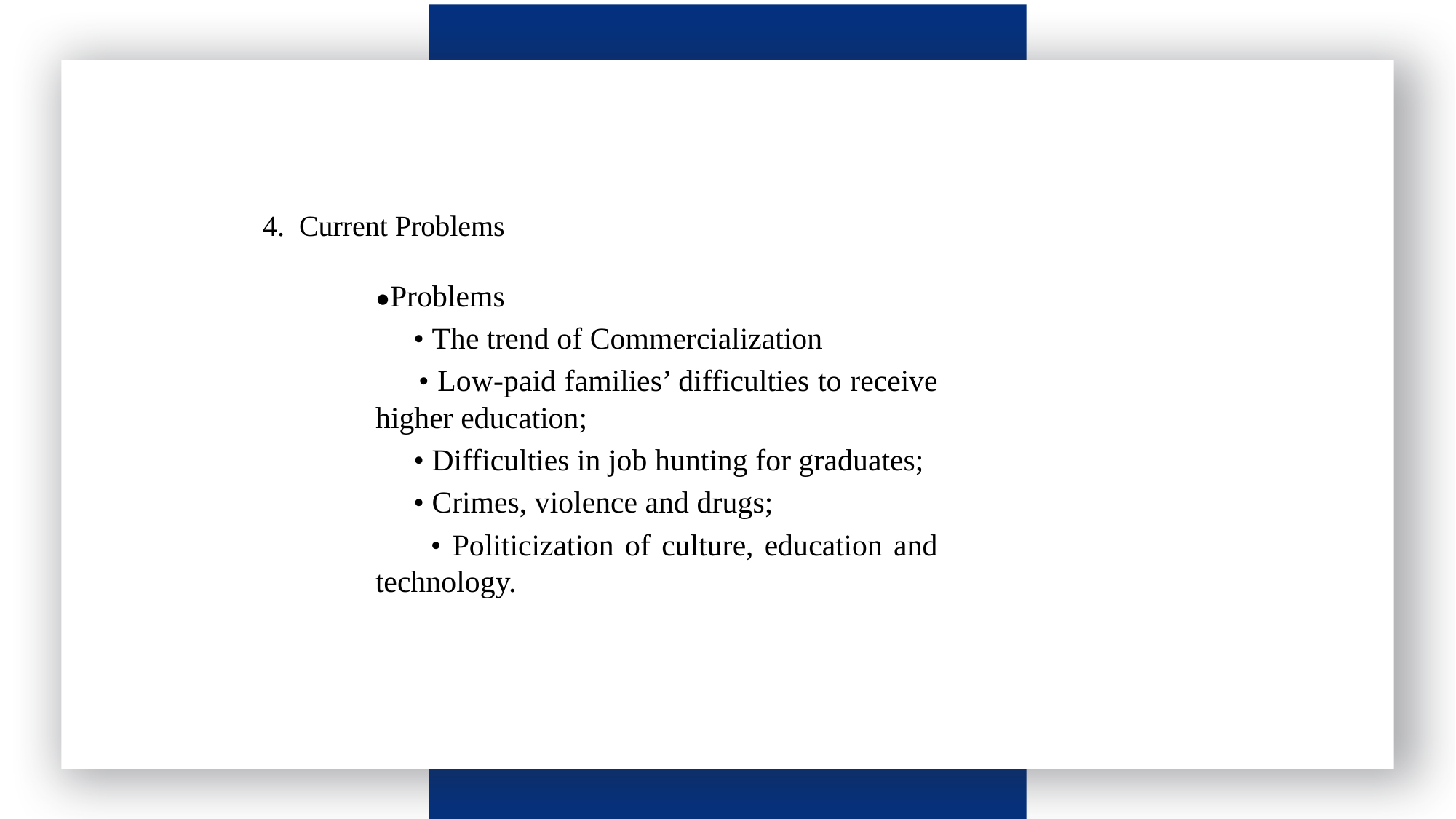

4.  Current Problems
●Problems
     • The trend of Commercialization
     • Low-paid families’ difficulties to receive higher education;
     • Difficulties in job hunting for graduates;
     • Crimes, violence and drugs;
     • Politicization of culture, education and technology.